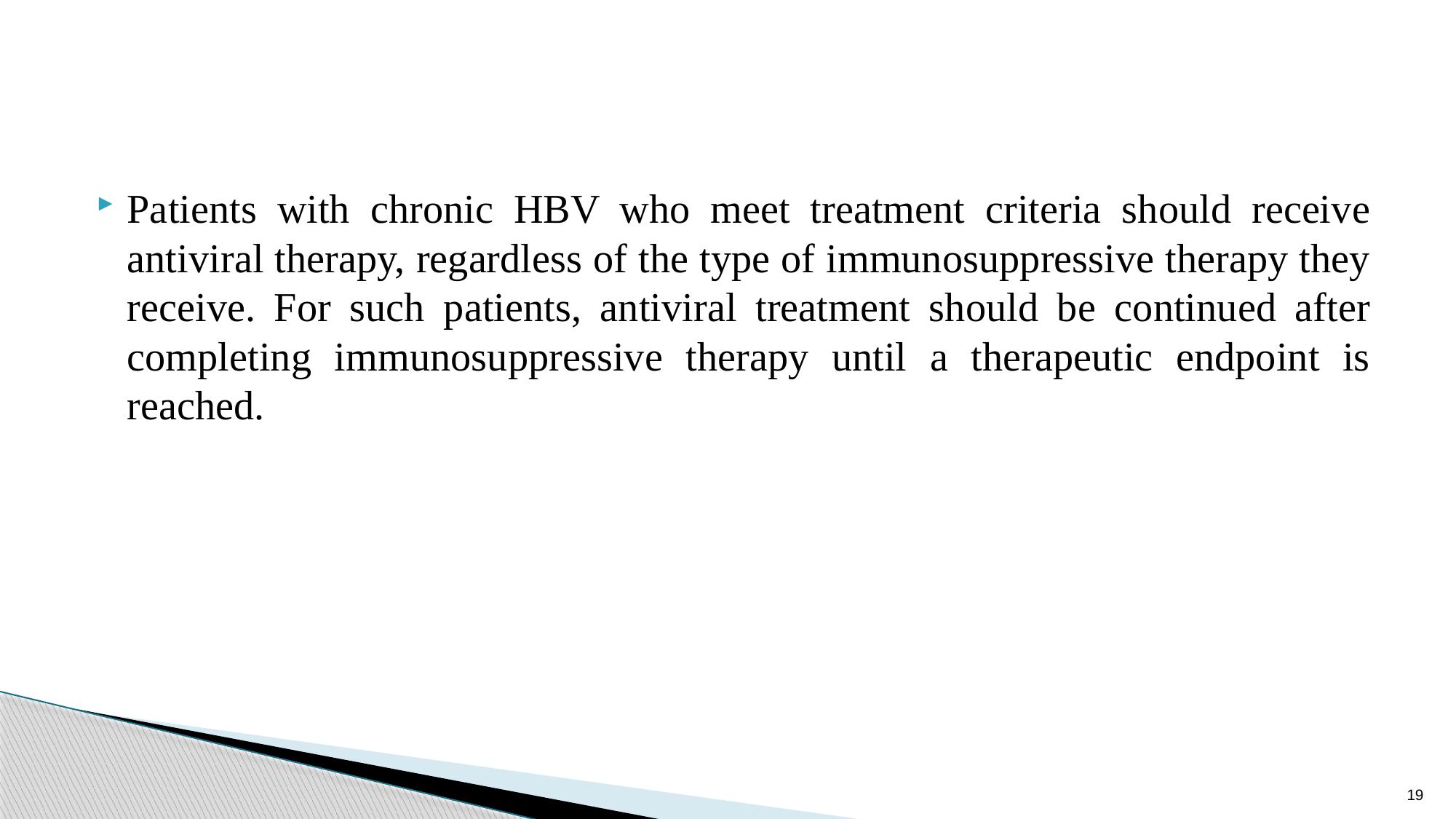

#
Patients with chronic HBV who meet treatment criteria should receive antiviral therapy, regardless of the type of immunosuppressive therapy they receive. For such patients, antiviral treatment should be continued after completing immunosuppressive therapy until a therapeutic endpoint is reached.
19